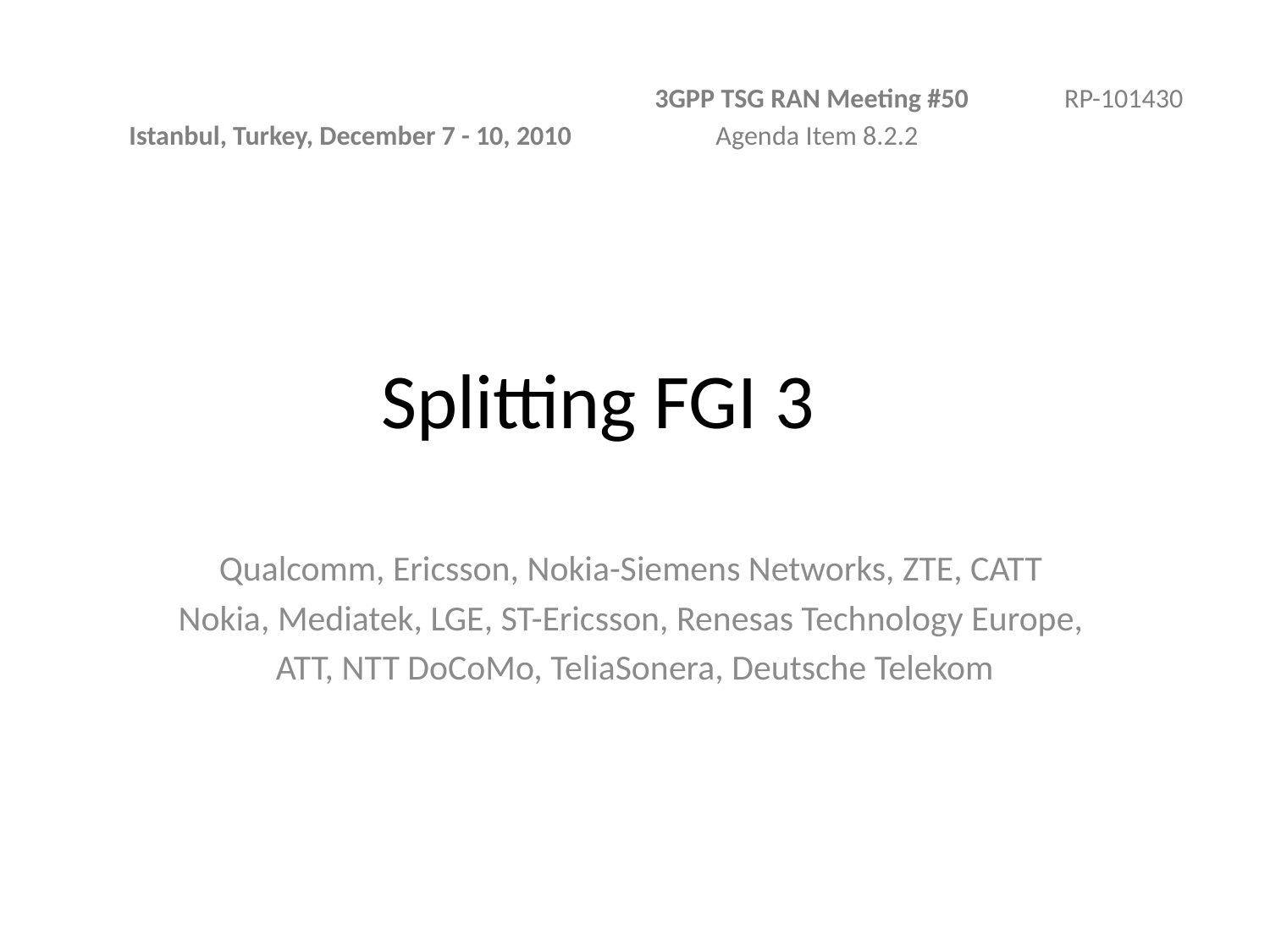

3GPP TSG RAN Meeting #50 									   RP-101430
Istanbul, Turkey, December 7 - 10, 2010 						Agenda Item 8.2.2

# Splitting FGI 3
Qualcomm, Ericsson, Nokia-Siemens Networks, ZTE, CATT
Nokia, Mediatek, LGE, ST-Ericsson, Renesas Technology Europe,
ATT, NTT DoCoMo, TeliaSonera, Deutsche Telekom